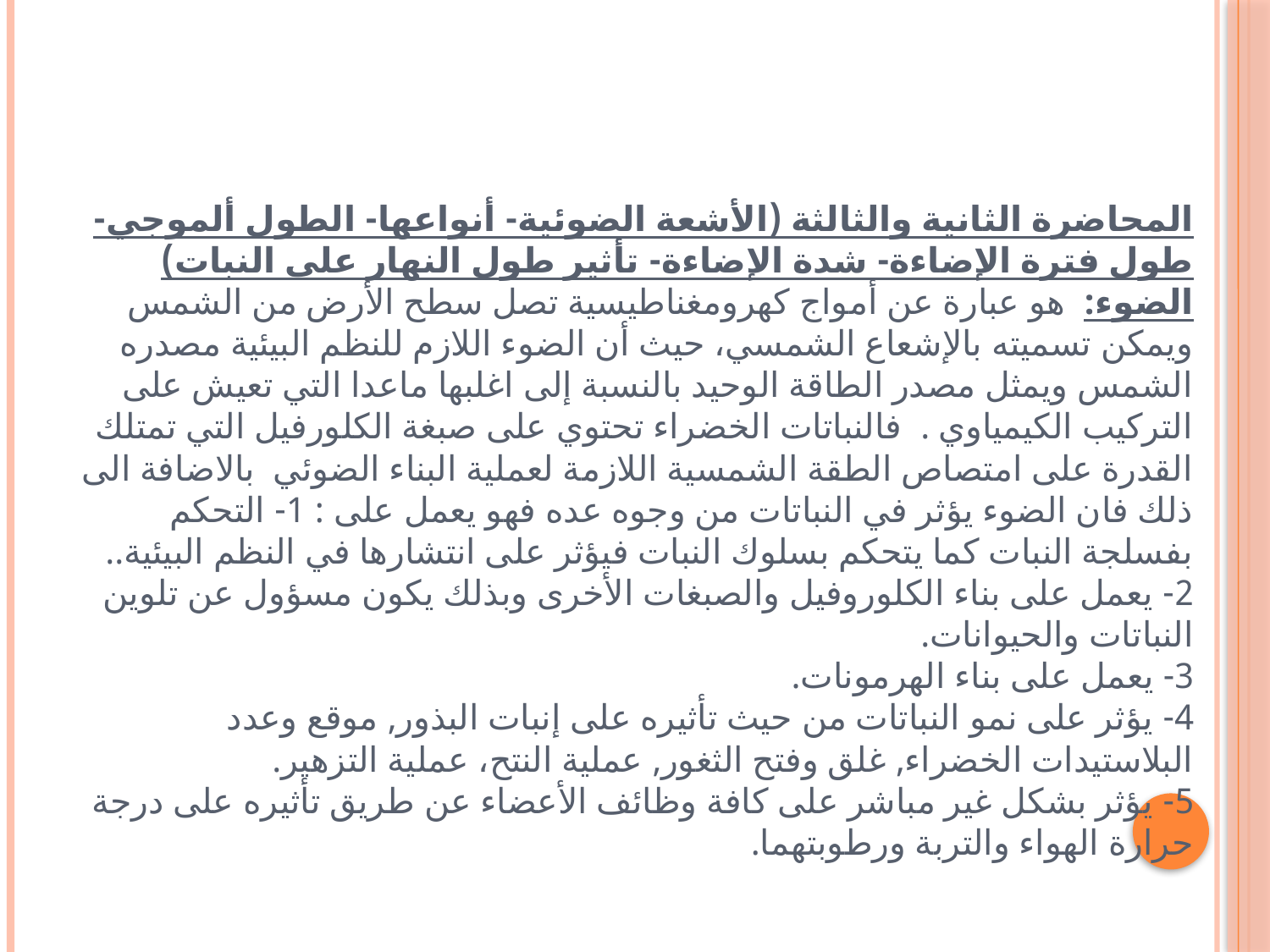

# المحاضرة الثانية والثالثة (الأشعة الضوئية- أنواعها- الطول ألموجي- طول فترة الإضاءة- شدة الإضاءة- تأثير طول النهار على النبات) الضوء:  هو عبارة عن أمواج كهرومغناطيسية تصل سطح الأرض من الشمس ويمكن تسميته بالإشعاع الشمسي، حيث أن الضوء اللازم للنظم البيئية مصدره الشمس ويمثل مصدر الطاقة الوحيد بالنسبة إلى اغلبها ماعدا التي تعيش على التركيب الكيمياوي .  فالنباتات الخضراء تحتوي على صبغة الكلورفيل التي تمتلك القدرة على امتصاص الطقة الشمسية اللازمة لعملية البناء الضوئي  بالاضافة الى ذلك فان الضوء يؤثر في النباتات من وجوه عده فهو يعمل على : 1- التحكم بفسلجة النبات كما يتحكم بسلوك النبات فيؤثر على انتشارها في النظم البيئية.. 2- يعمل على بناء الكلوروفيل والصبغات الأخرى وبذلك يكون مسؤول عن تلوين النباتات والحيوانات. 3- يعمل على بناء الهرمونات. 4- يؤثر على نمو النباتات من حيث تأثيره على إنبات البذور, موقع وعدد البلاستيدات الخضراء, غلق وفتح الثغور, عملية النتح، عملية التزهير. 5- يؤثر بشكل غير مباشر على كافة وظائف الأعضاء عن طريق تأثيره على درجة حرارة الهواء والتربة ورطوبتهما.